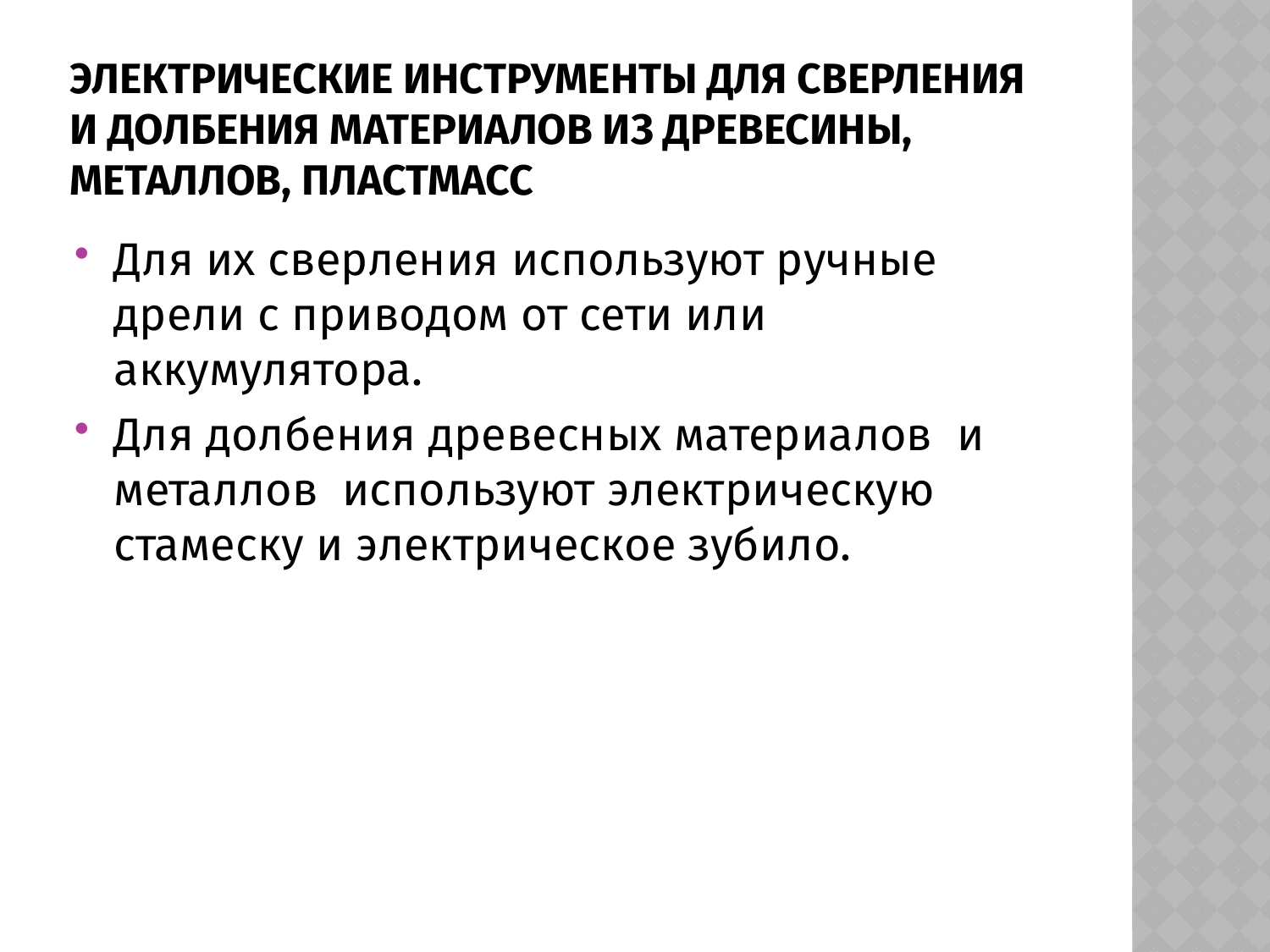

# Электрические инструменты для сверления и долбения материалов из древесины, металлов, пластмасс
Для их сверления используют ручные дрели с приводом от сети или аккумулятора.
Для долбения древесных материалов  и металлов  используют электрическую стамеску и электрическое зубило.